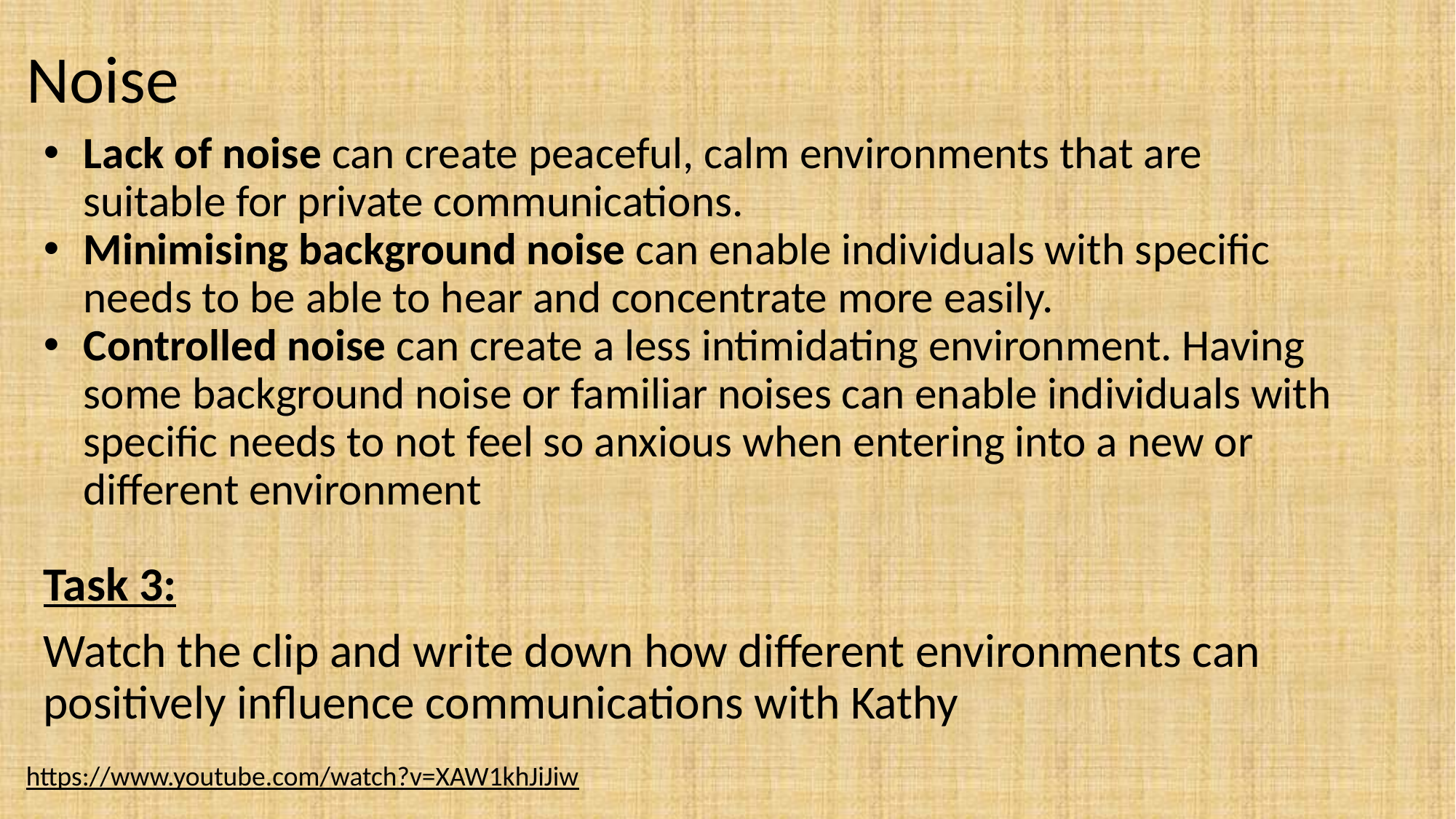

# Noise
Lack of noise can create peaceful, calm environments that are suitable for private communications.
Minimising background noise can enable individuals with specific needs to be able to hear and concentrate more easily.
Controlled noise can create a less intimidating environment. Having some background noise or familiar noises can enable individuals with specific needs to not feel so anxious when entering into a new or different environment

Task 3:
Watch the clip and write down how different environments can positively influence communications with Kathy
https://www.youtube.com/watch?v=XAW1khJiJiw